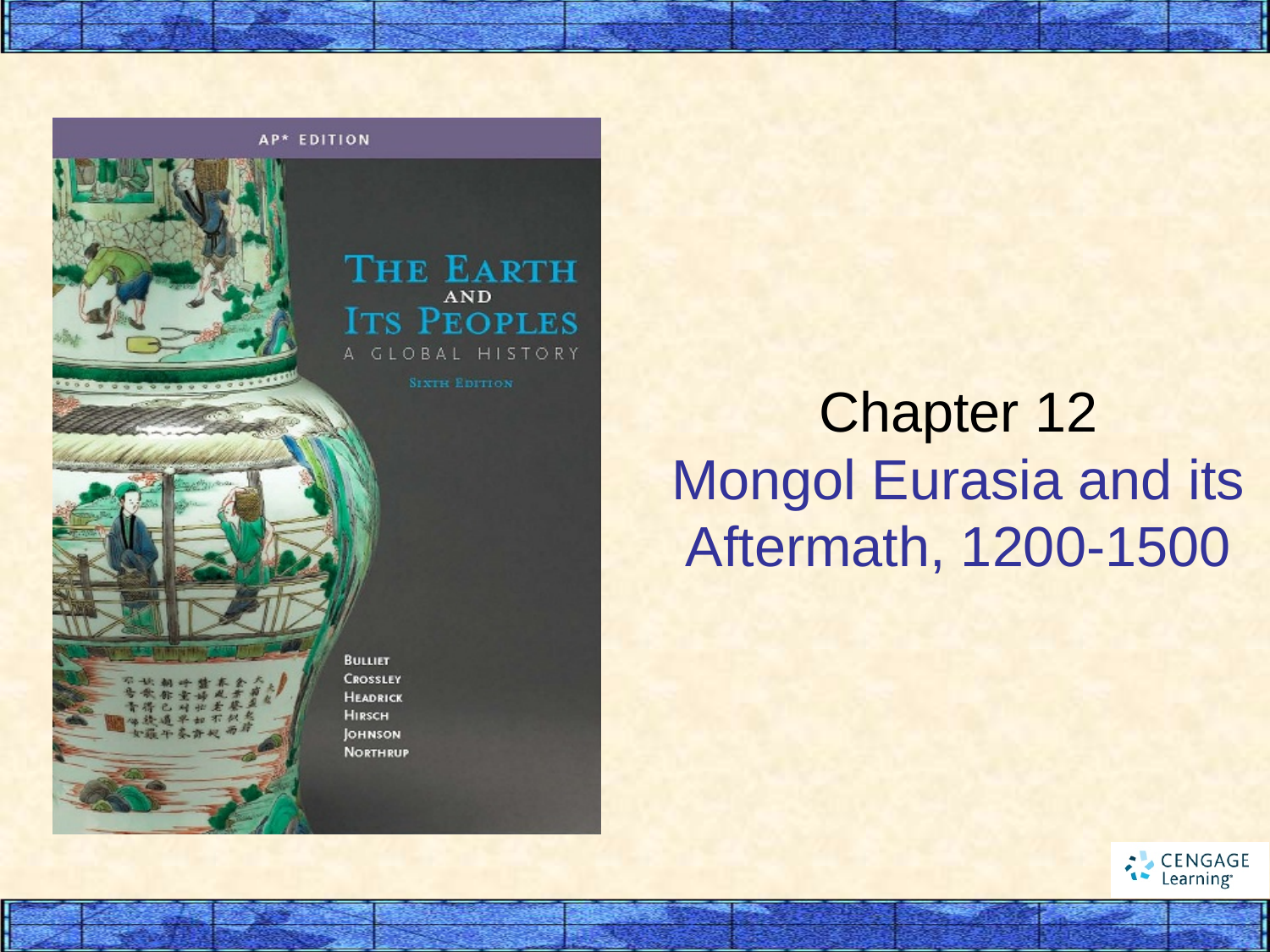

# Chapter 12 Mongol Eurasia and its Aftermath, 1200-1500